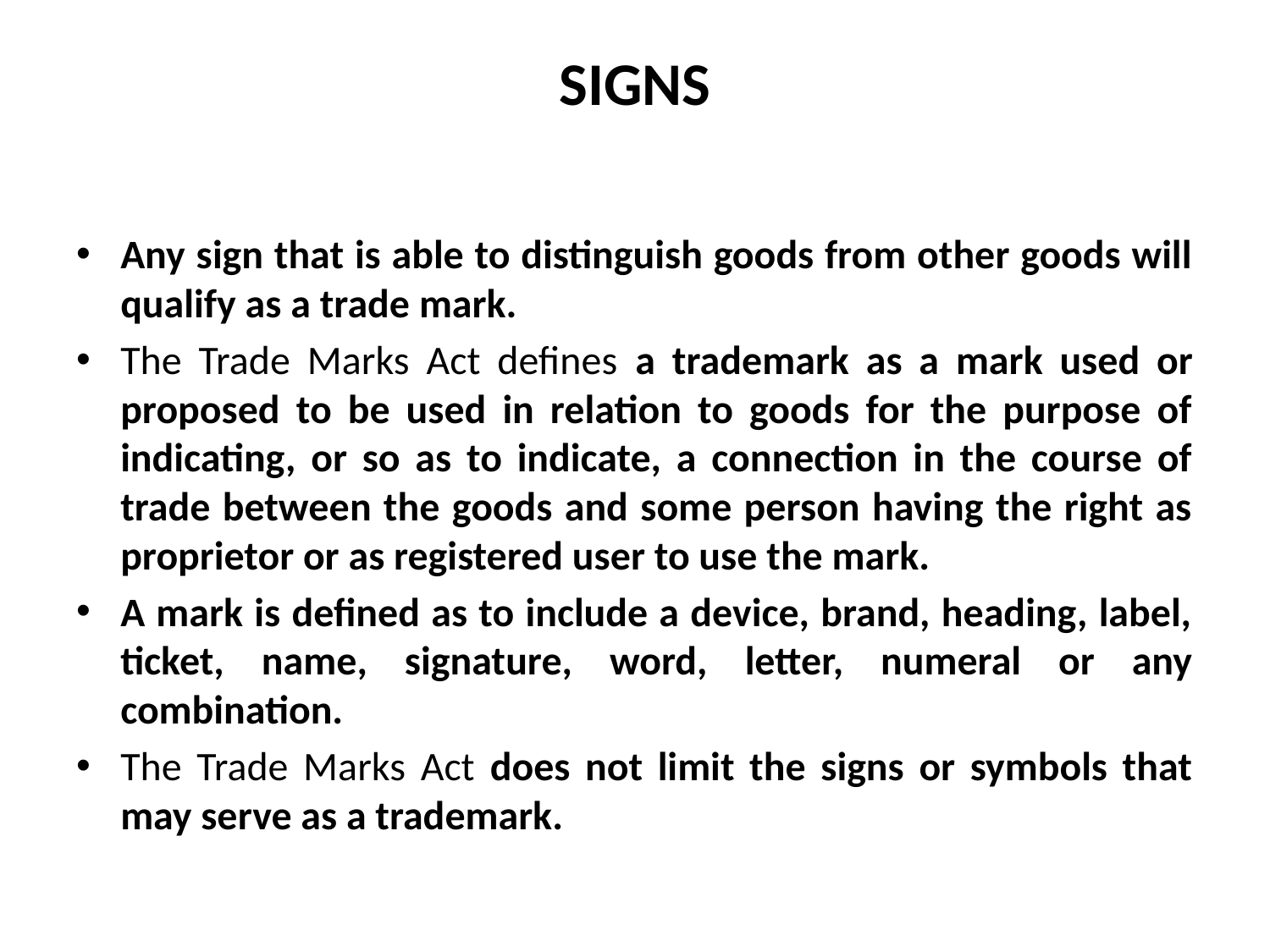

# SIGNS
Any sign that is able to distinguish goods from other goods will qualify as a trade mark.
The Trade Marks Act defines a trademark as a mark used or proposed to be used in relation to goods for the purpose of indicating, or so as to indicate, a connection in the course of trade between the goods and some person having the right as proprietor or as registered user to use the mark.
A mark is defined as to include a device, brand, heading, label, ticket, name, signature, word, letter, numeral or any combination.
The Trade Marks Act does not limit the signs or symbols that may serve as a trademark.